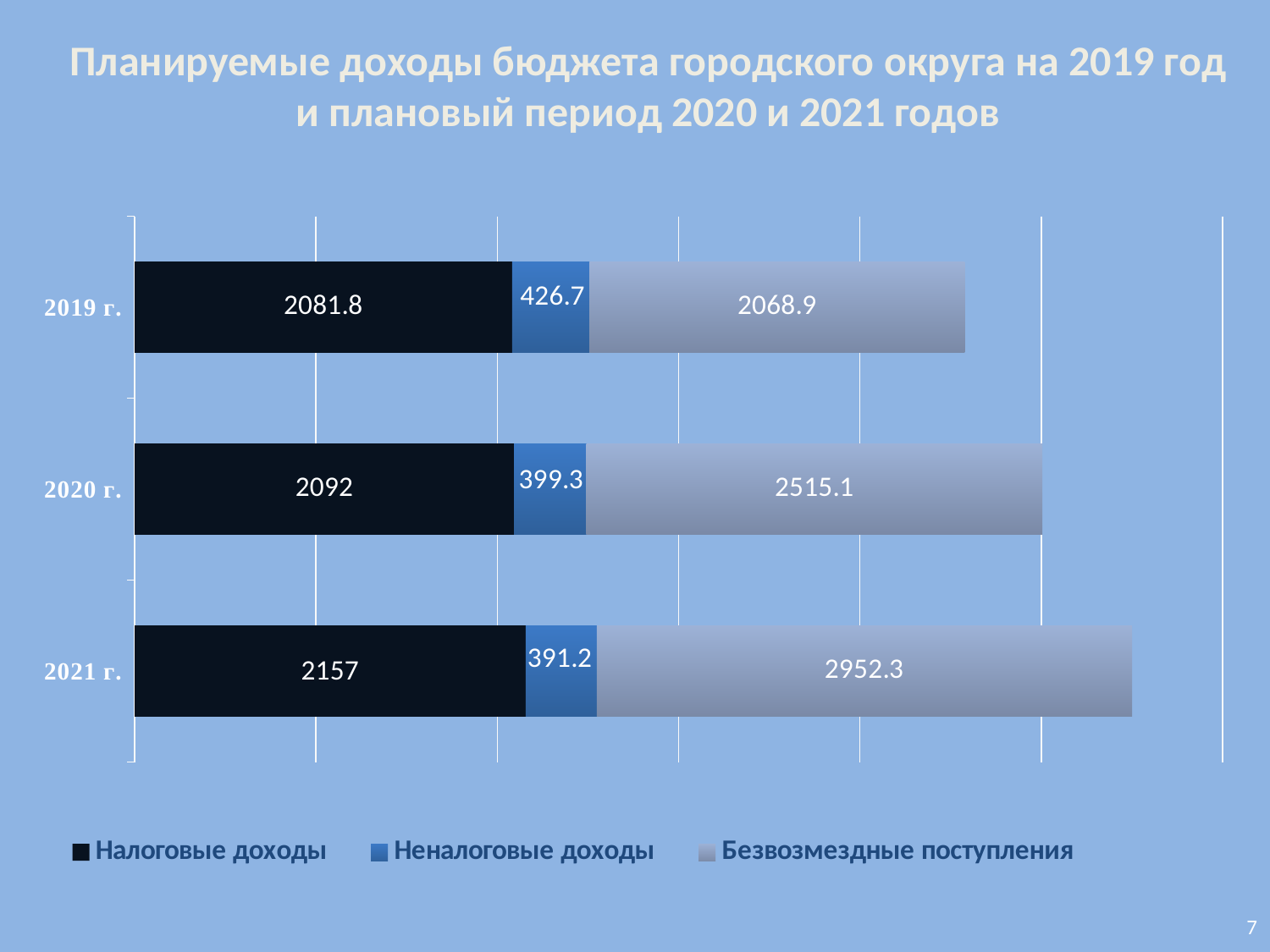

# Планируемые доходы бюджета городского округа на 2019 год и плановый период 2020 и 2021 годов

### Chart

| Category | Налоговые доходы | Неналоговые доходы | Безвозмездные поступления |
|---|---|---|---|
| 2021 г. | 2157.0 | 391.2 | 2952.3 |
| 2020 г. | 2092.0 | 399.3 | 2515.1 |
| 2019 г. | 2081.8 | 426.7 | 2068.9 |
7